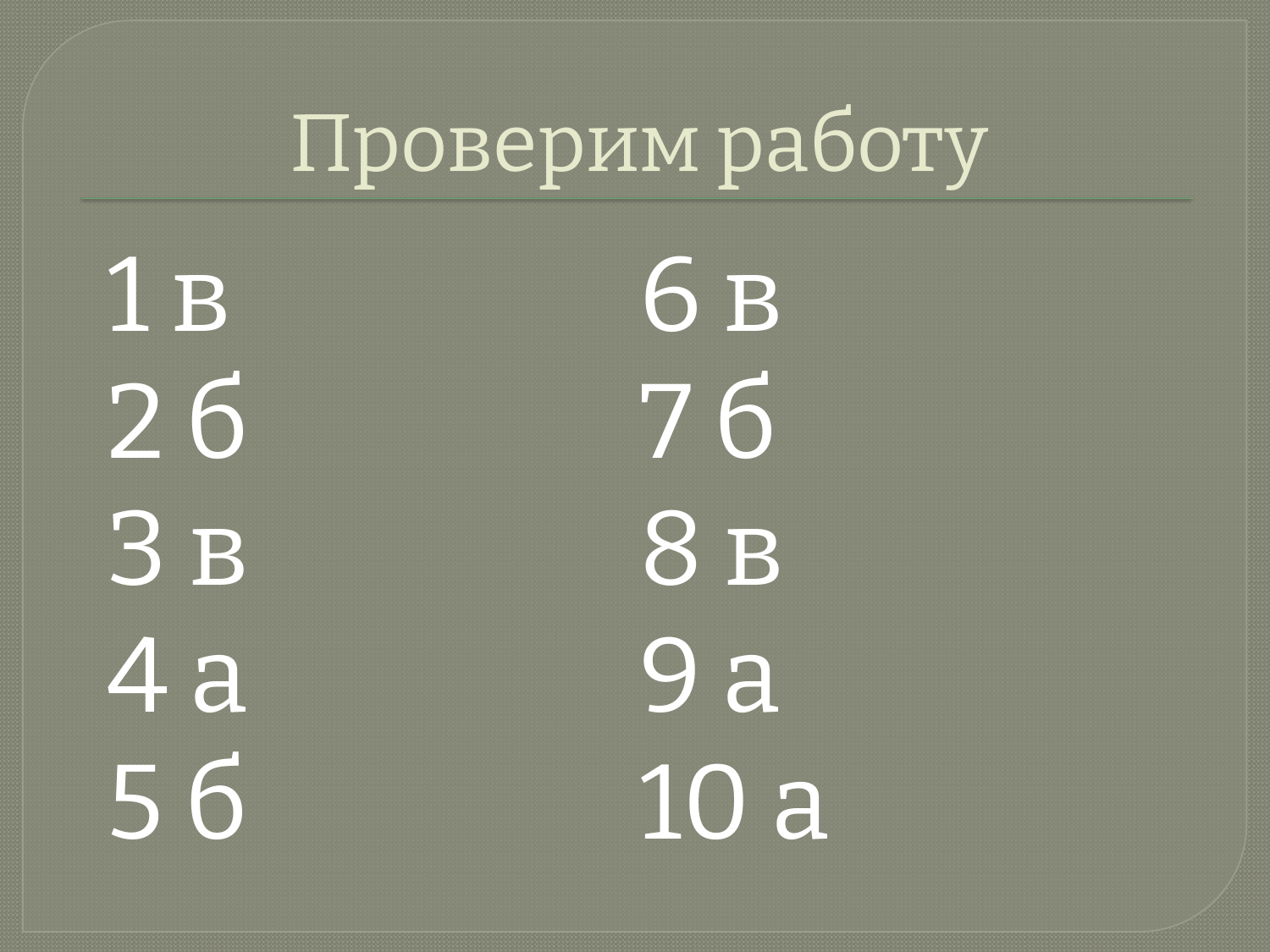

# Проверим работу
1 в
2 б
3 в
4 а
5 б

6 в
7 б
8 в
9 а
10 а